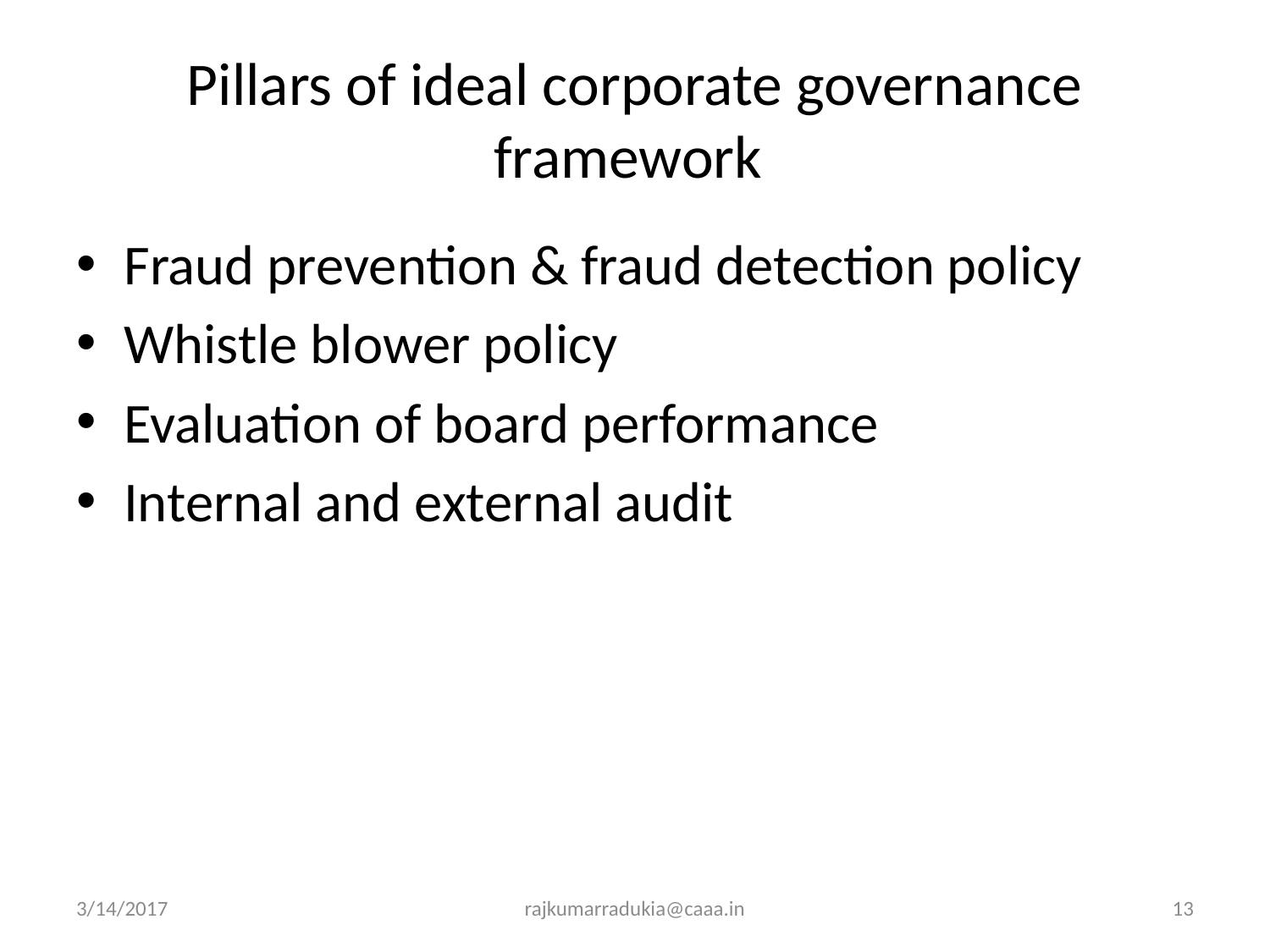

# Pillars of ideal corporate governance framework
Fraud prevention & fraud detection policy
Whistle blower policy
Evaluation of board performance
Internal and external audit
3/14/2017
rajkumarradukia@caaa.in
13